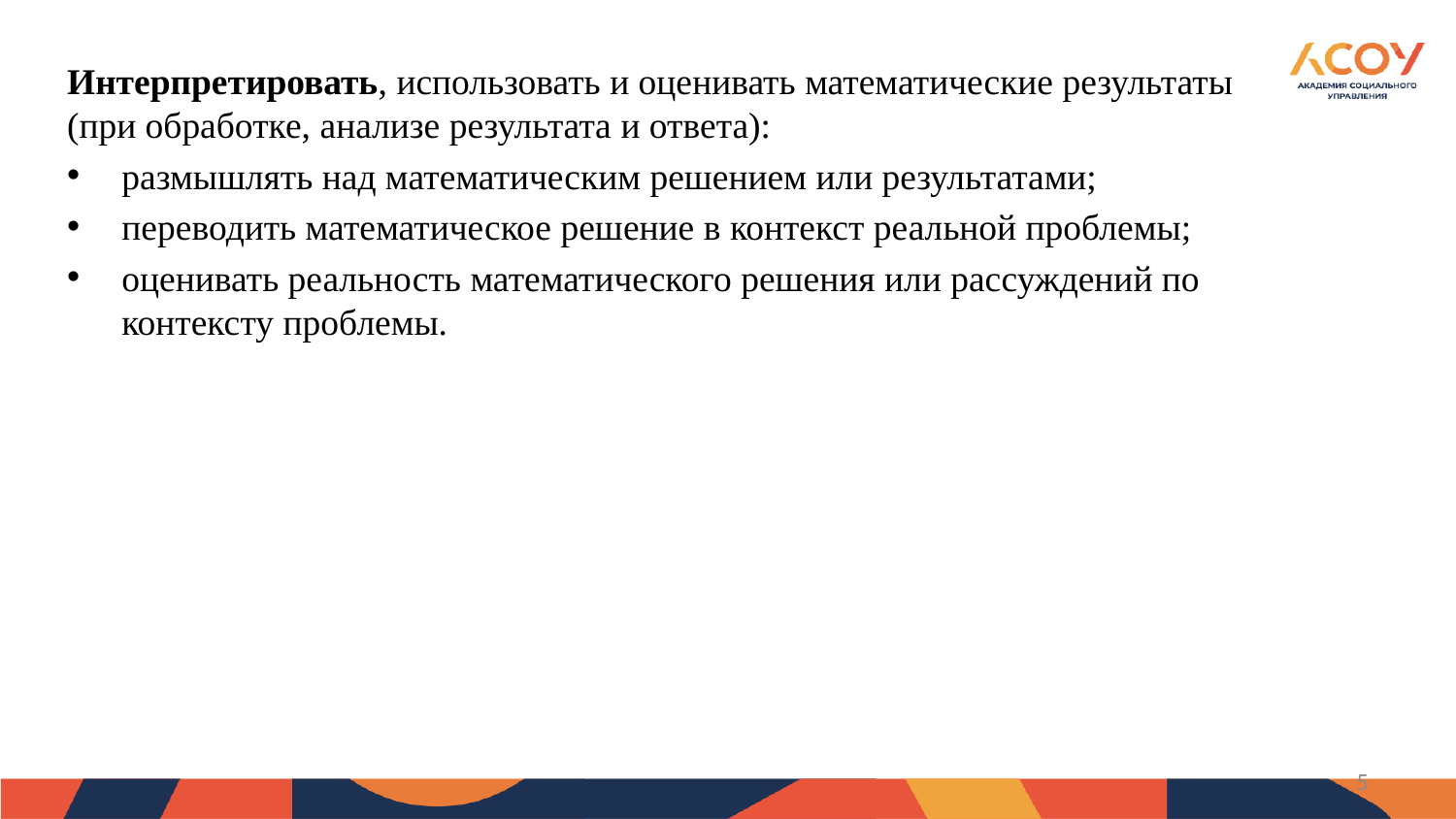

Интерпретировать, использовать и оценивать математические результаты (при обработке, анализе результата и ответа):
размышлять над математическим решением или результатами;
переводить математическое решение в контекст реальной проблемы;
оценивать реальность математического решения или рассуждений по контексту проблемы.
5